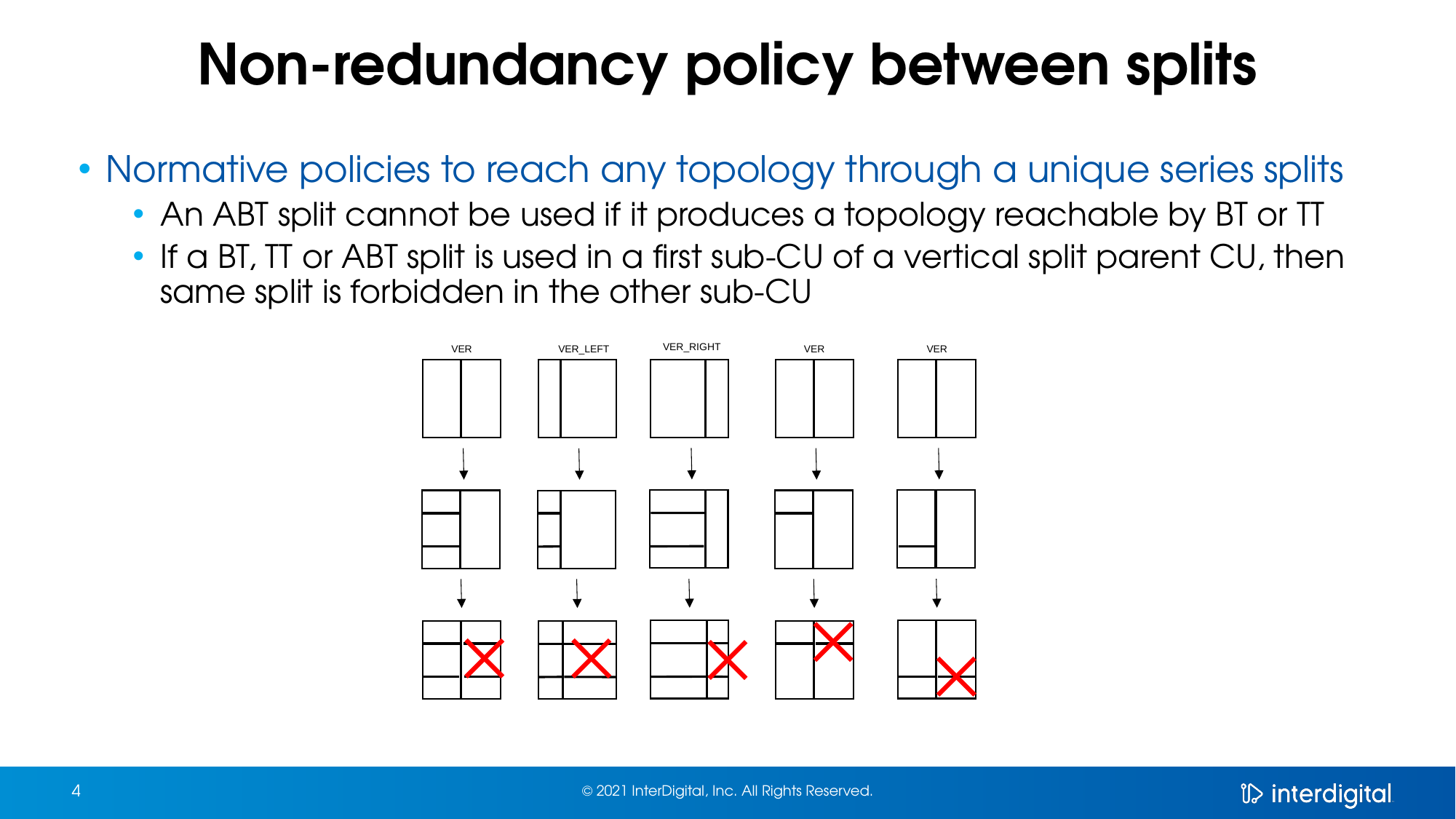

# Non-redundancy policy between splits
Normative policies to reach any topology through a unique series splits
An ABT split cannot be used if it produces a topology reachable by BT or TT
If a BT, TT or ABT split is used in a first sub-CU of a vertical split parent CU, then same split is forbidden in the other sub-CU
VER_RIGHT
VER_LEFT
VER
VER
VER

4
© 2021 InterDigital, Inc. All Rights Reserved.